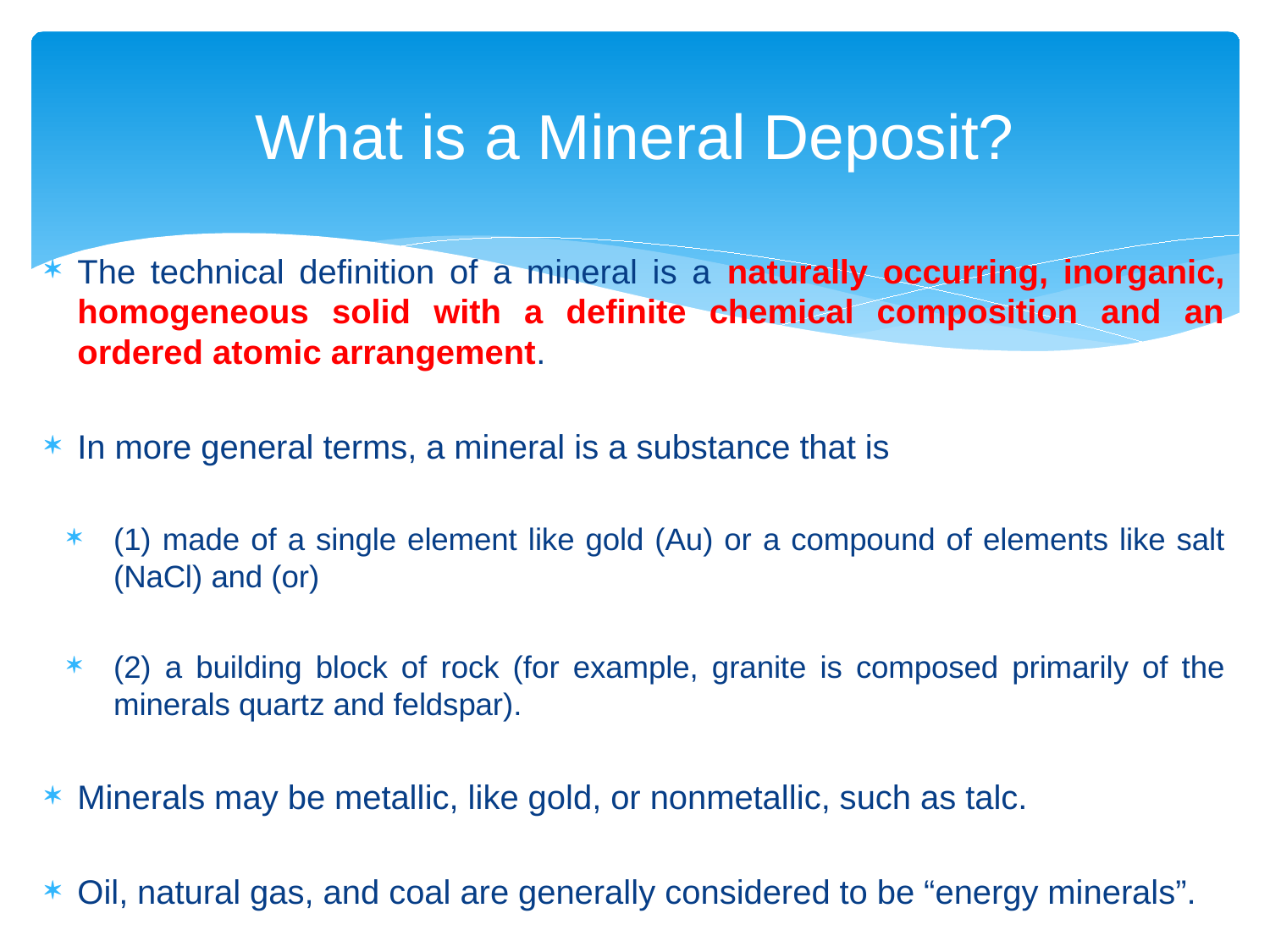

# What is a Mineral Deposit?
The technical definition of a mineral is a naturally occurring, inorganic, homogeneous solid with a definite chemical composition and an ordered atomic arrangement.

In more general terms, a mineral is a substance that is

(1) made of a single element like gold (Au) or a compound of elements like salt (NaCl) and (or)

(2) a building block of rock (for example, granite is composed primarily of the minerals quartz and feldspar).

Minerals may be metallic, like gold, or nonmetallic, such as talc.

Oil, natural gas, and coal are generally considered to be “energy minerals”.